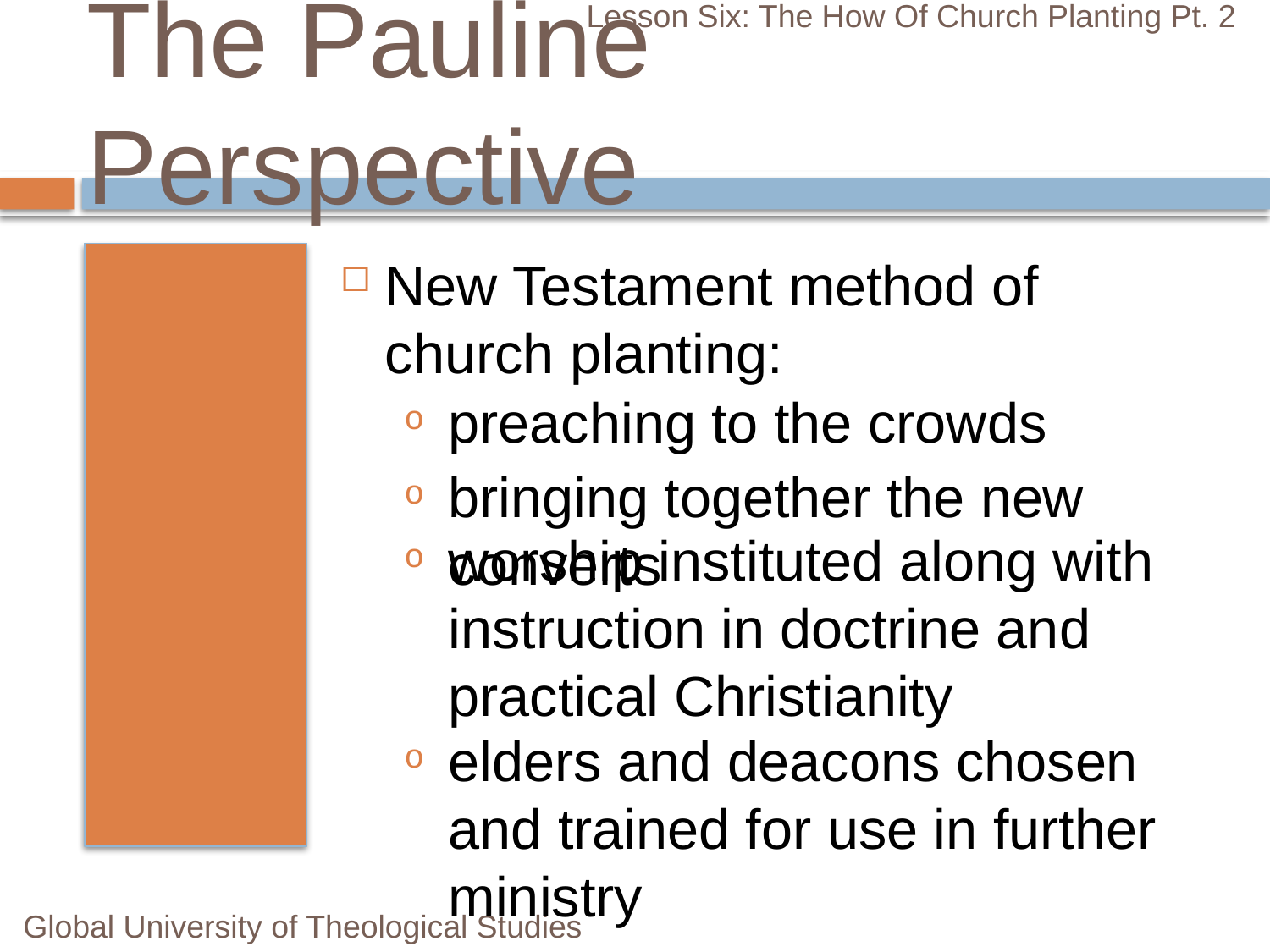

Lesson Six: The How Of Church Planting Pt. 2
# The Pauline Perspective

New Testament method of church planting:
preaching to the crowds
bringing together the new converts
worship instituted along with instruction in doctrine and practical Christianity
elders and deacons chosen and trained for use in further ministry
Global University of Theological Studies